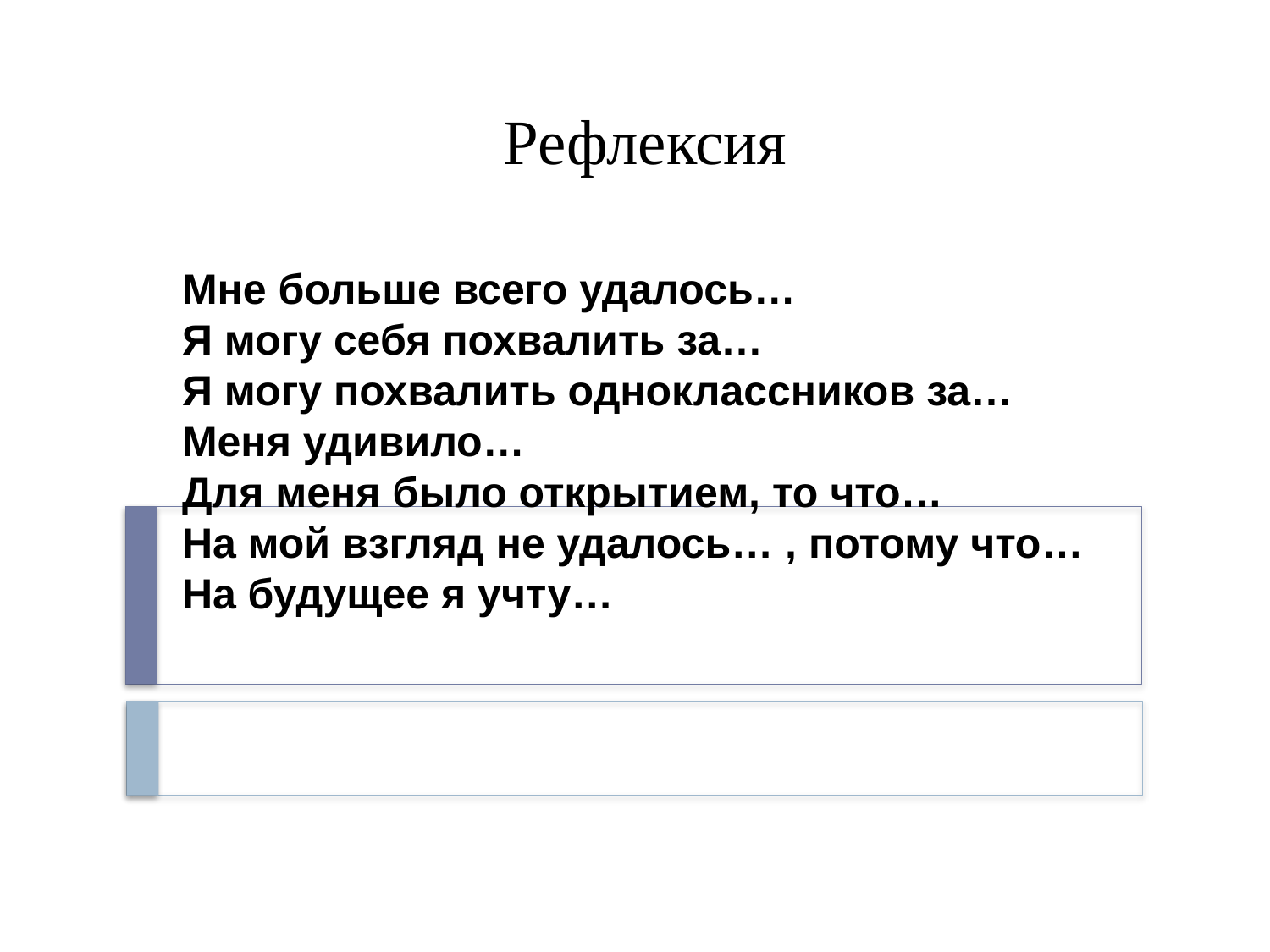

# Рефлексия
Мне больше всего удалось…
Я могу себя похвалить за…
Я могу похвалить одноклассников за…
Меня удивило…
Для меня было открытием, то что…
На мой взгляд не удалось… , потому что…
На будущее я учту…